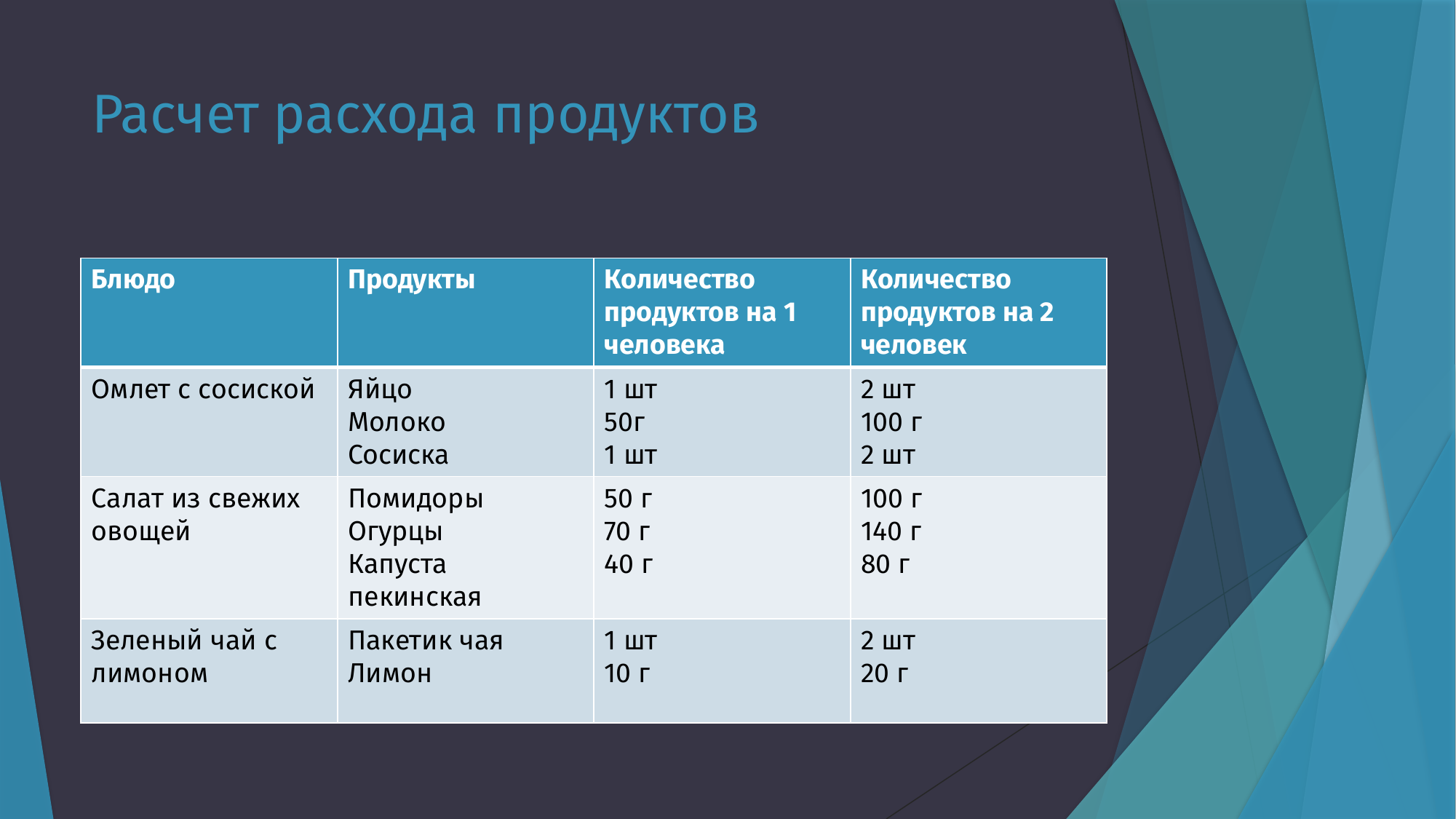

# Расчет расхода продуктов
| Блюдо | Продукты | Количество продуктов на 1 человека | Количество продуктов на 2 человек |
| --- | --- | --- | --- |
| Омлет с сосиской | Яйцо Молоко Сосиска | 1 шт 50г 1 шт | 2 шт 100 г 2 шт |
| Салат из свежих овощей | Помидоры Огурцы Капуста пекинская | 50 г 70 г 40 г | 100 г 140 г 80 г |
| Зеленый чай с лимоном | Пакетик чая Лимон | 1 шт 10 г | 2 шт 20 г |